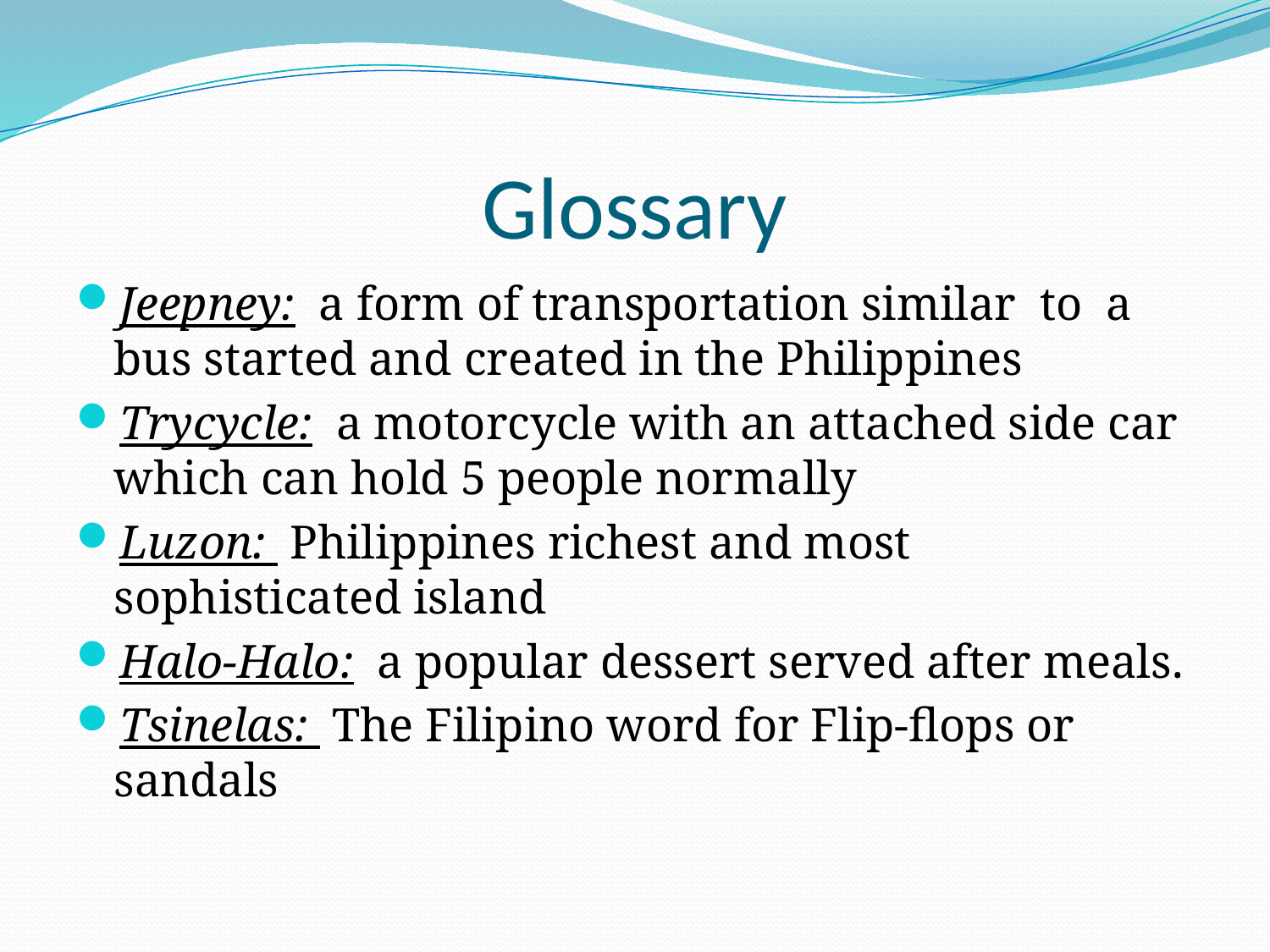

# Glossary
Jeepney:  a form of transportation similar  to  a bus started and created in the Philippines
Trycycle:  a motorcycle with an attached side car  which can hold 5 people normally
Luzon:  Philippines richest and most sophisticated island
Halo-Halo:  a popular dessert served after meals.
Tsinelas:  The Filipino word for Flip-flops or sandals